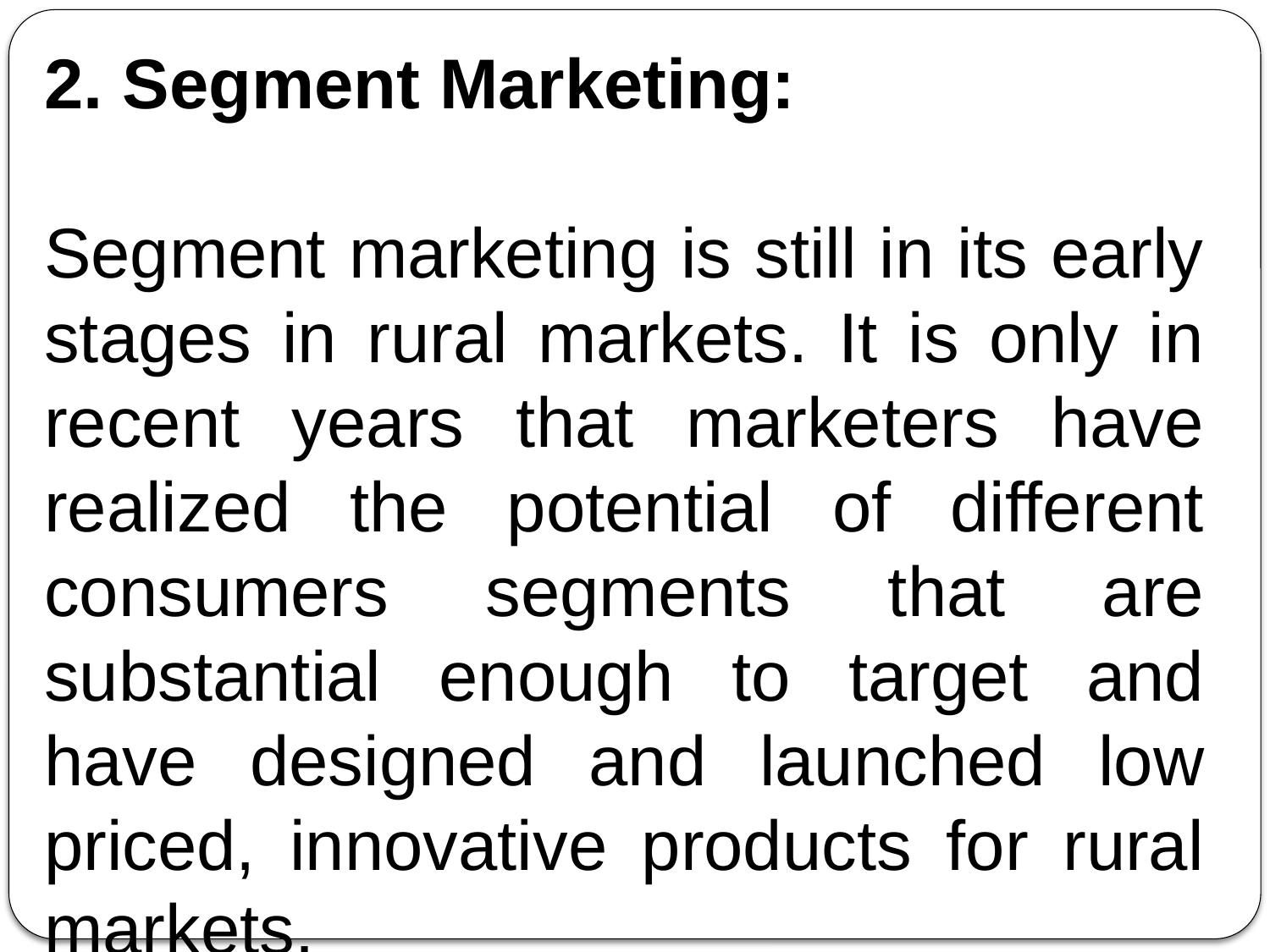

2. Segment Marketing:

Segment marketing is still in its early stages in rural markets. It is only in recent years that marketers have realized the potential of different consumers segments that are substantial enough to target and have designed and launched low priced, innovative products for rural markets.